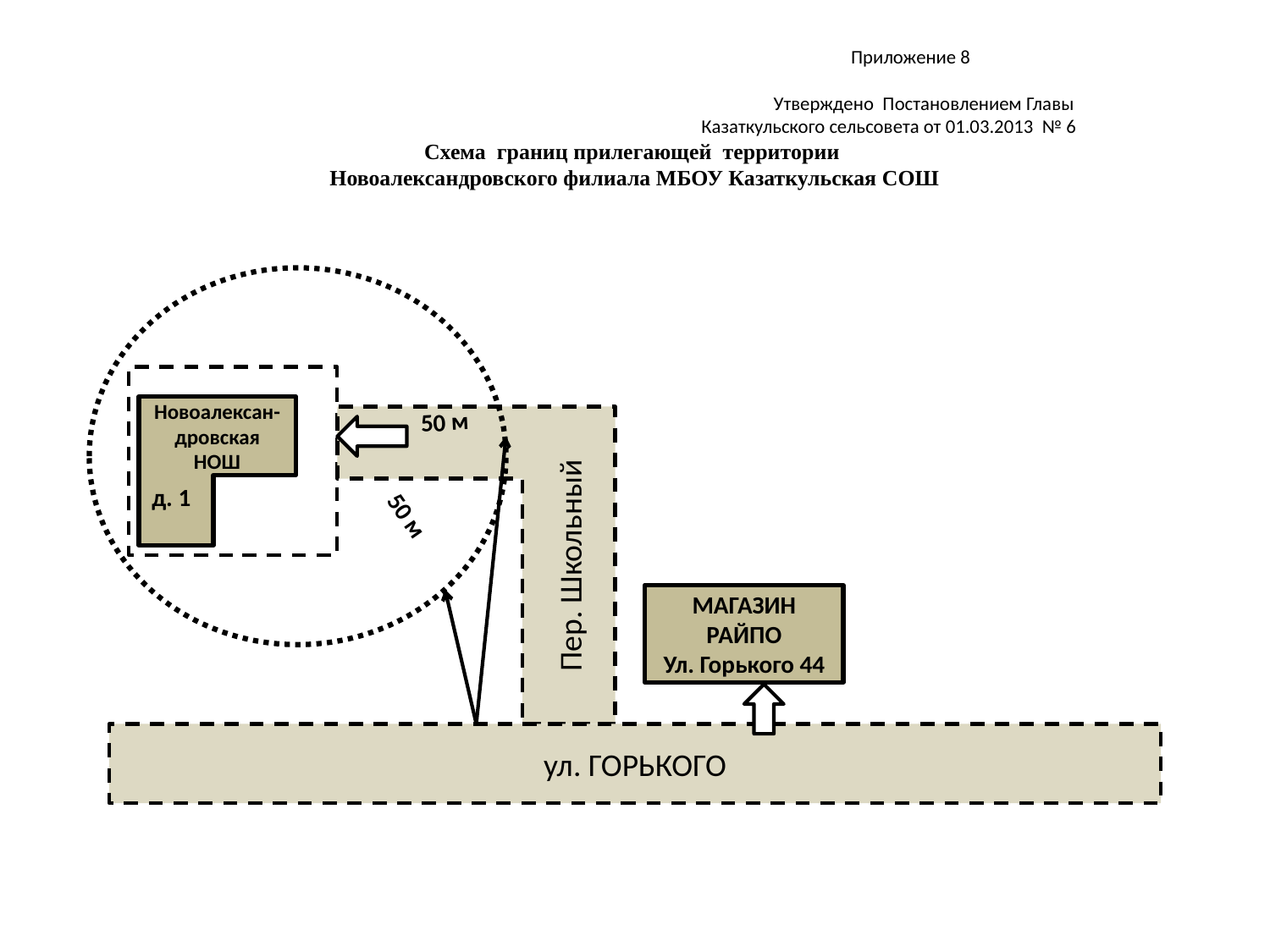

# Приложение 8 Утверждено  Постановлением Главы Казаткульского сельсовета от 01.03.2013  № 6 Схема  границ прилегающей  территории Новоалександровского филиала МБОУ Казаткульская СОШ

Новоалексан-
дровская НОШ
50 м
Пер. Школьный

д. 1
50 м
МАГАЗИН
РАЙПО
Ул. Горького 44

ул. ГОРЬКОГО